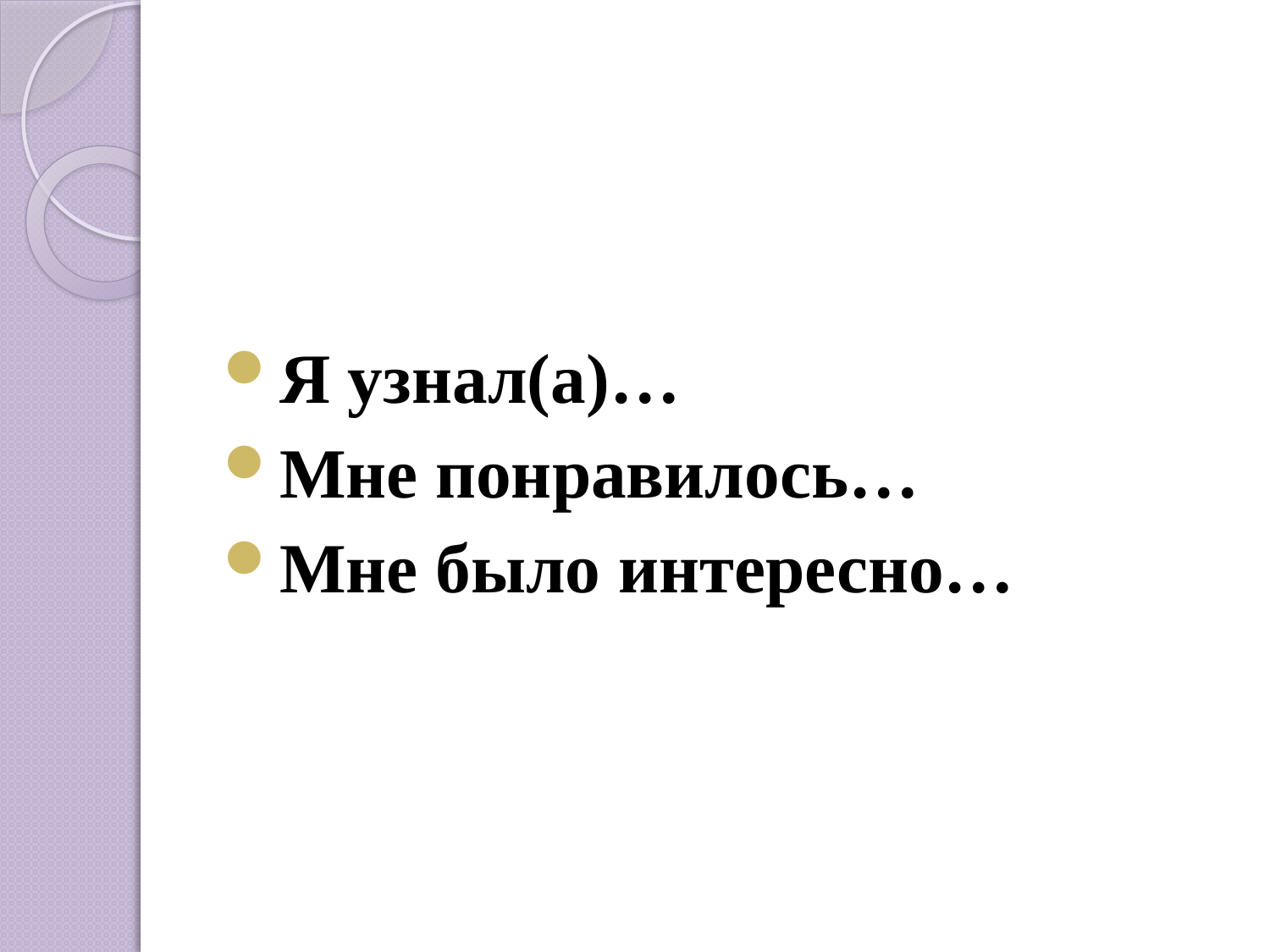

#
Я узнал(а)…
Мне понравилось…
Мне было интересно…